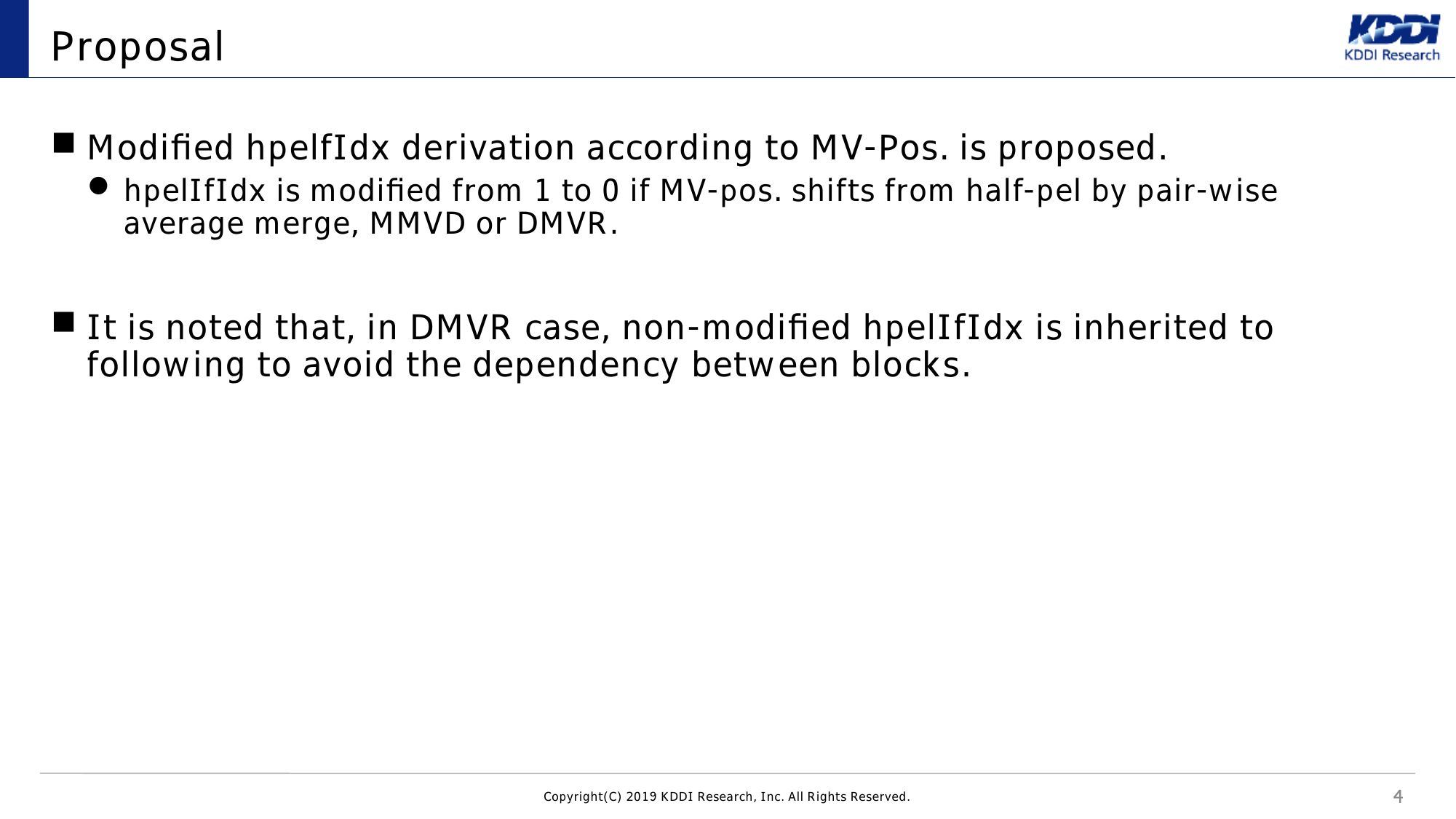

# Proposal
Modified hpelfIdx derivation according to MV-Pos. is proposed.
hpelIfIdx is modified from 1 to 0 if MV-pos. shifts from half-pel by pair-wise average merge, MMVD or DMVR.

It is noted that, in DMVR case, non-modified hpelIfIdx is inherited to following to avoid the dependency between blocks.

4